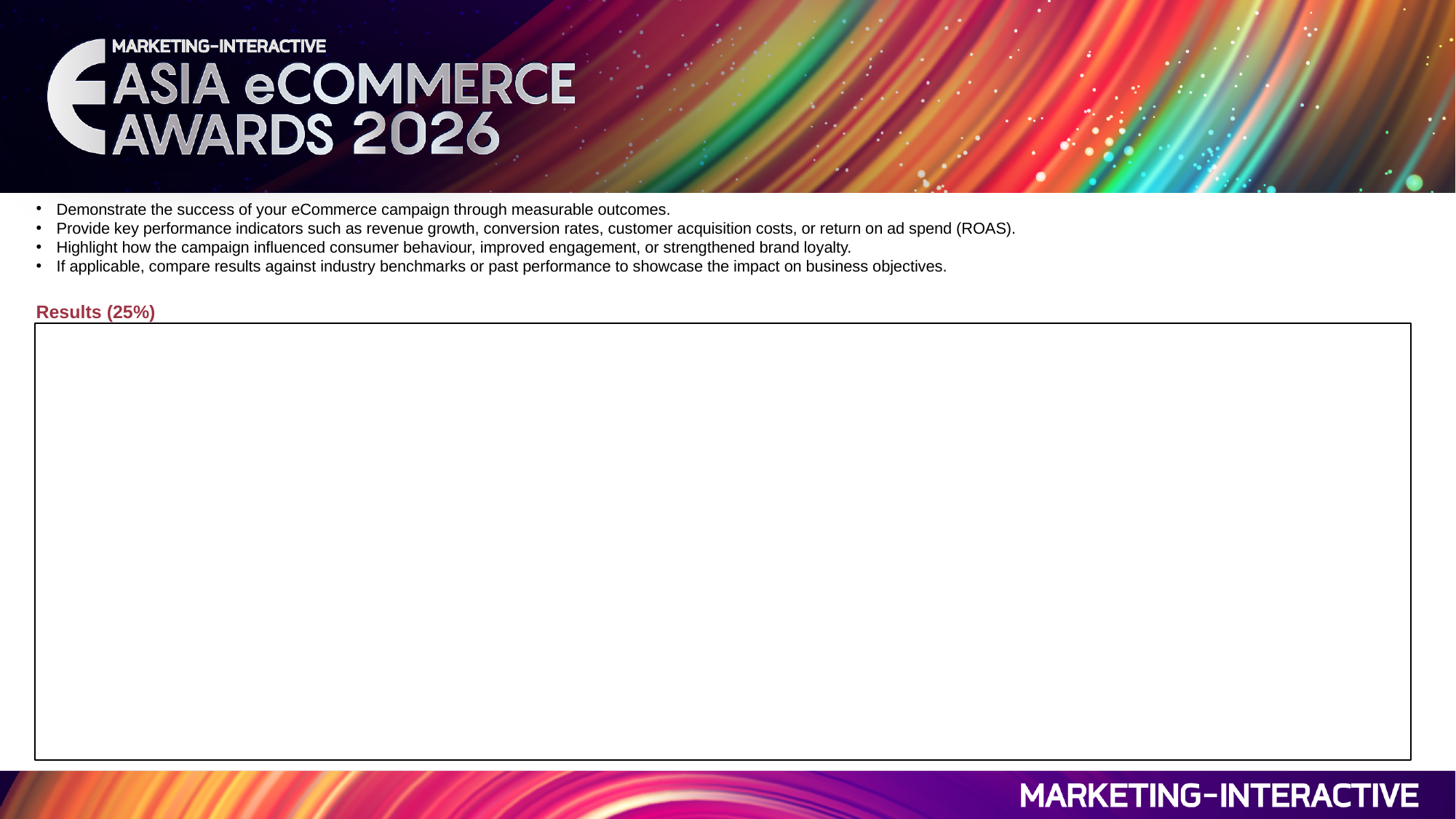

Demonstrate the success of your eCommerce campaign through measurable outcomes.
Provide key performance indicators such as revenue growth, conversion rates, customer acquisition costs, or return on ad spend (ROAS).
Highlight how the campaign influenced consumer behaviour, improved engagement, or strengthened brand loyalty.
If applicable, compare results against industry benchmarks or past performance to showcase the impact on business objectives.
Results (25%)